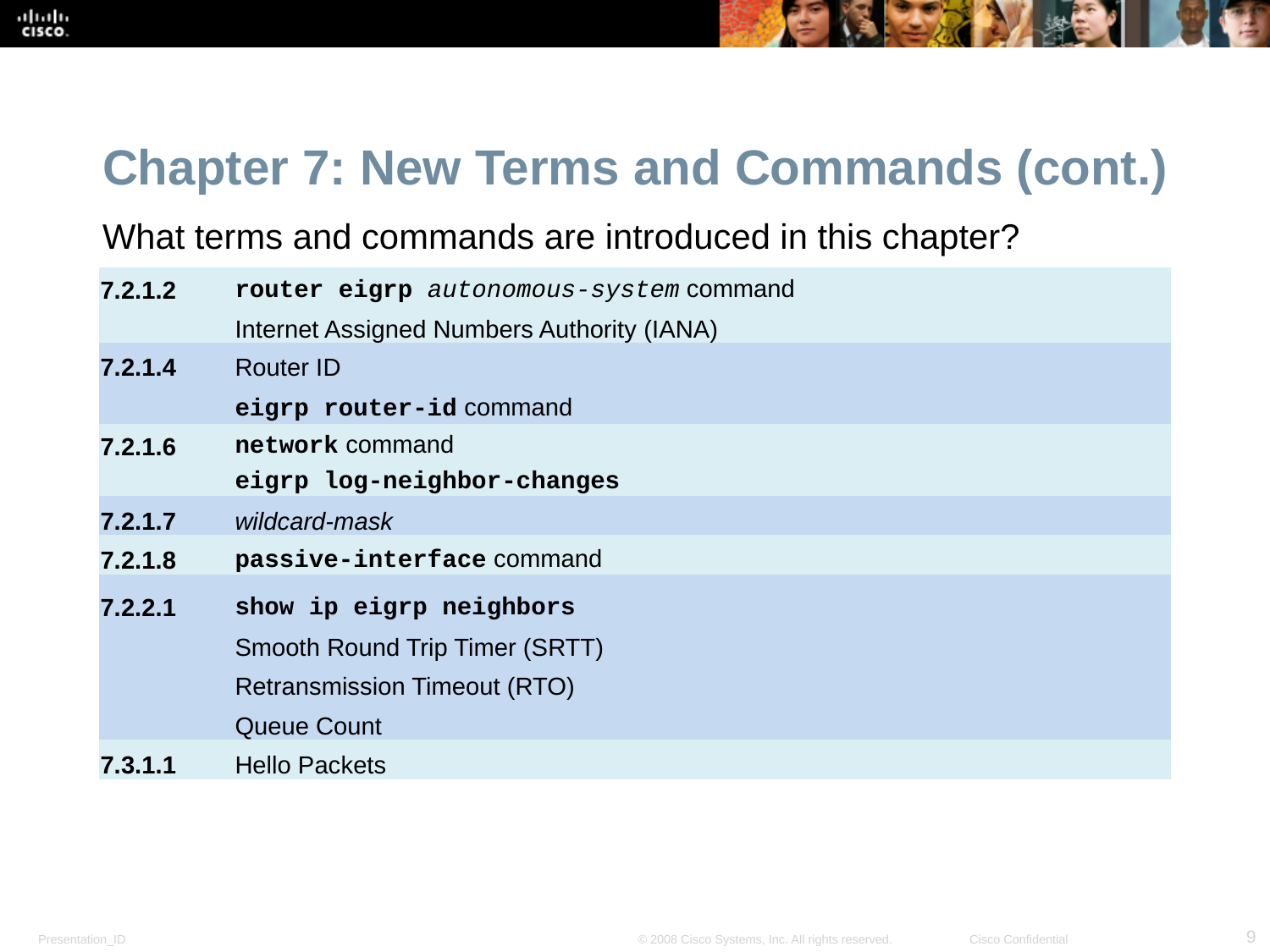

Chapter 7: New Terms and Commands (cont.)
What terms and commands are introduced in this chapter?
| 7.2.1.2 | router eigrp autonomous-system command |
| --- | --- |
|  | Internet Assigned Numbers Authority (IANA) |
| 7.2.1.4 | Router ID |
|  | eigrp router-id command |
| 7.2.1.6 | network command |
|  | eigrp log-neighbor-changes |
| 7.2.1.7 | wildcard-mask |
| 7.2.1.8 | passive-interface command |
| 7.2.2.1 | show ip eigrp neighbors |
|  | Smooth Round Trip Timer (SRTT) |
|  | Retransmission Timeout (RTO) |
|  | Queue Count |
| 7.3.1.1 | Hello Packets |